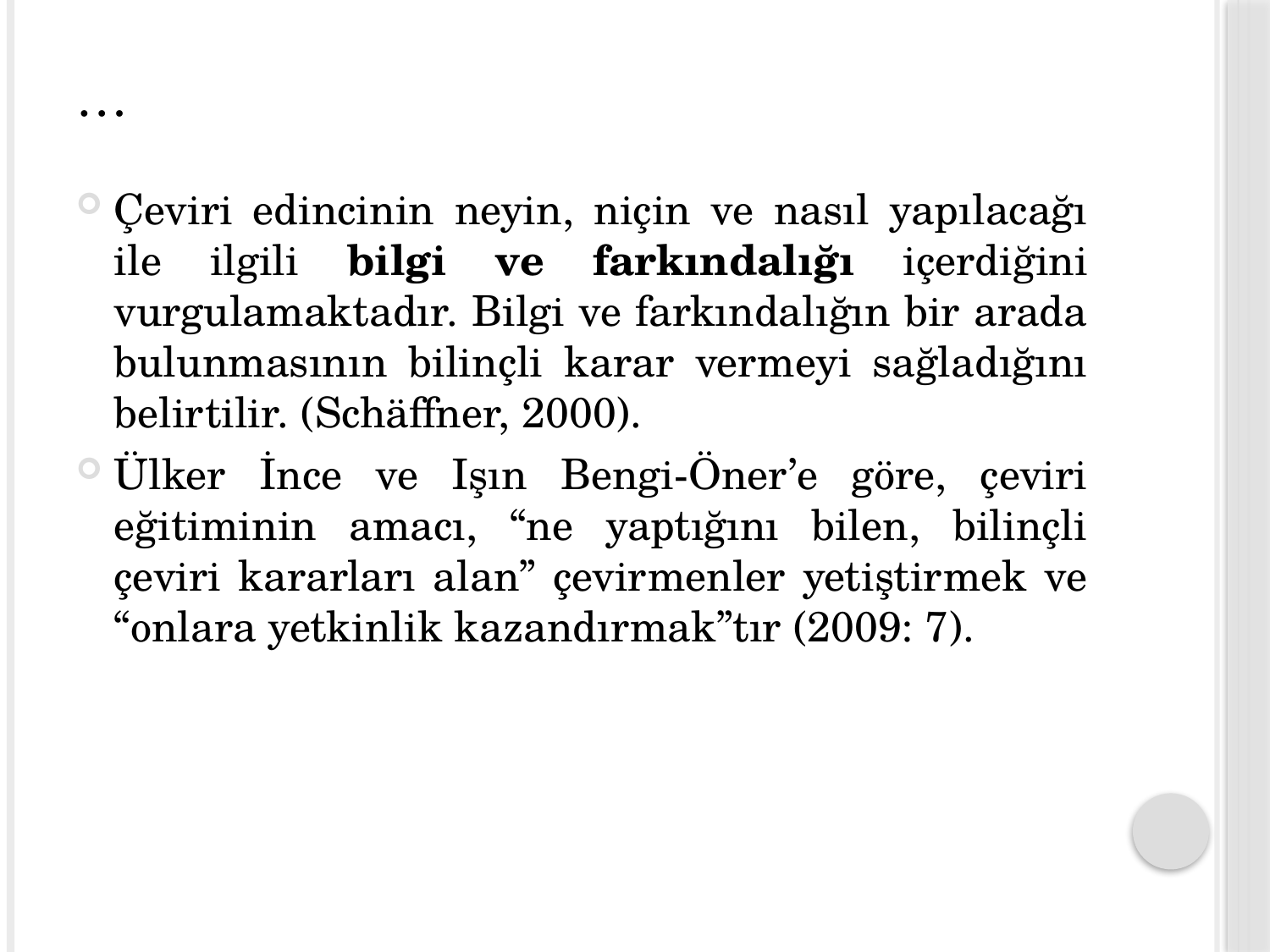

# …
Çeviri edincinin neyin, niçin ve nasıl yapılacağı ile ilgili bilgi ve farkındalığı içerdiğini vurgulamaktadır. Bilgi ve farkındalığın bir arada bulunmasının bilinçli karar vermeyi sağladığını belirtilir. (Schäffner, 2000).
Ülker İnce ve Işın Bengi-Öner’e göre, çeviri eğitiminin amacı, “ne yaptığını bilen, bilinçli çeviri kararları alan” çevirmenler yetiştirmek ve “onlara yetkinlik kazandırmak”tır (2009: 7).